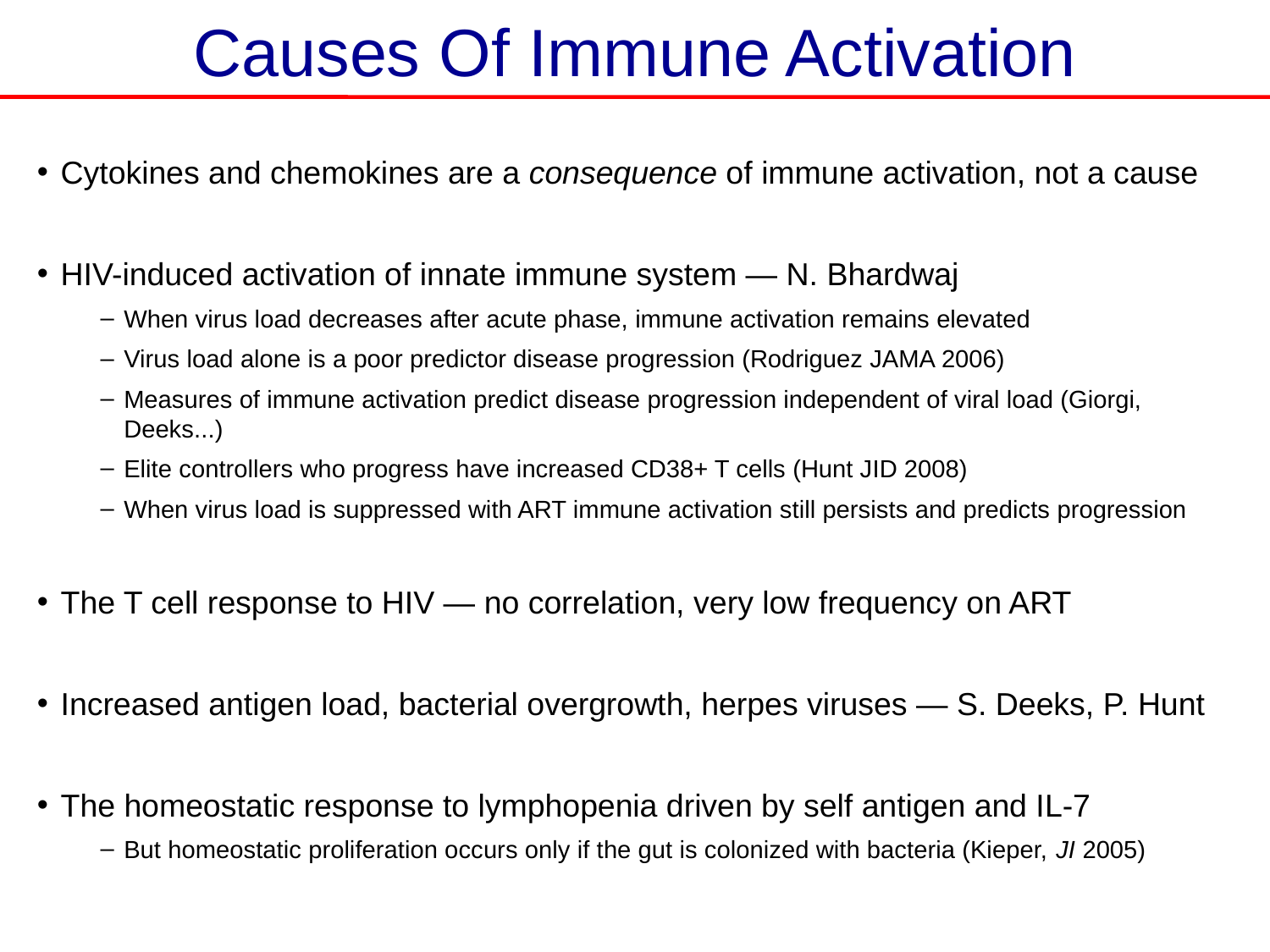

Causes Of Immune Activation

Cytokines and chemokines are a consequence of immune activation, not a cause
HIV-induced activation of innate immune system — N. Bhardwaj
When virus load decreases after acute phase, immune activation remains elevated
Virus load alone is a poor predictor disease progression (Rodriguez JAMA 2006)
Measures of immune activation predict disease progression independent of viral load (Giorgi, Deeks...)
Elite controllers who progress have increased CD38+ T cells (Hunt JID 2008)
When virus load is suppressed with ART immune activation still persists and predicts progression

The T cell response to HIV — no correlation, very low frequency on ART
Increased antigen load, bacterial overgrowth, herpes viruses — S. Deeks, P. Hunt
The homeostatic response to lymphopenia driven by self antigen and IL-7
But homeostatic proliferation occurs only if the gut is colonized with bacteria (Kieper, JI 2005)